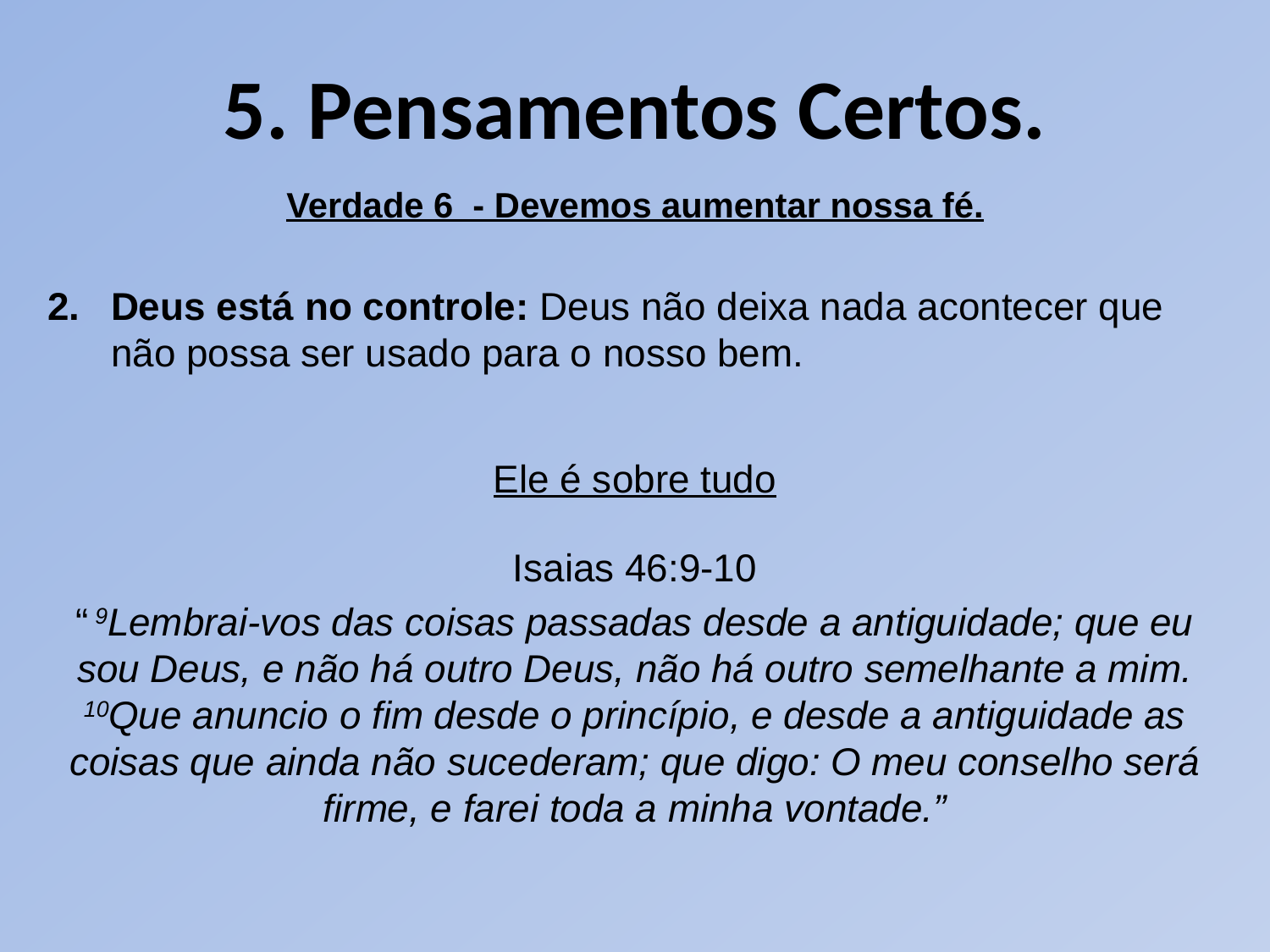

# 5. Pensamentos Certos.
Verdade 6  - Devemos aumentar nossa fé.

Deus está no controle: Deus não deixa nada acontecer que não possa ser usado para o nosso bem.

Ele é sobre tudo

Isaias 46:9-10
“ 9Lembrai-vos das coisas passadas desde a antiguidade; que eu sou Deus, e não há outro Deus, não há outro semelhante a mim. 10Que anuncio o fim desde o princípio, e desde a antiguidade as coisas que ainda não sucederam; que digo: O meu conselho será firme, e farei toda a minha vontade.”